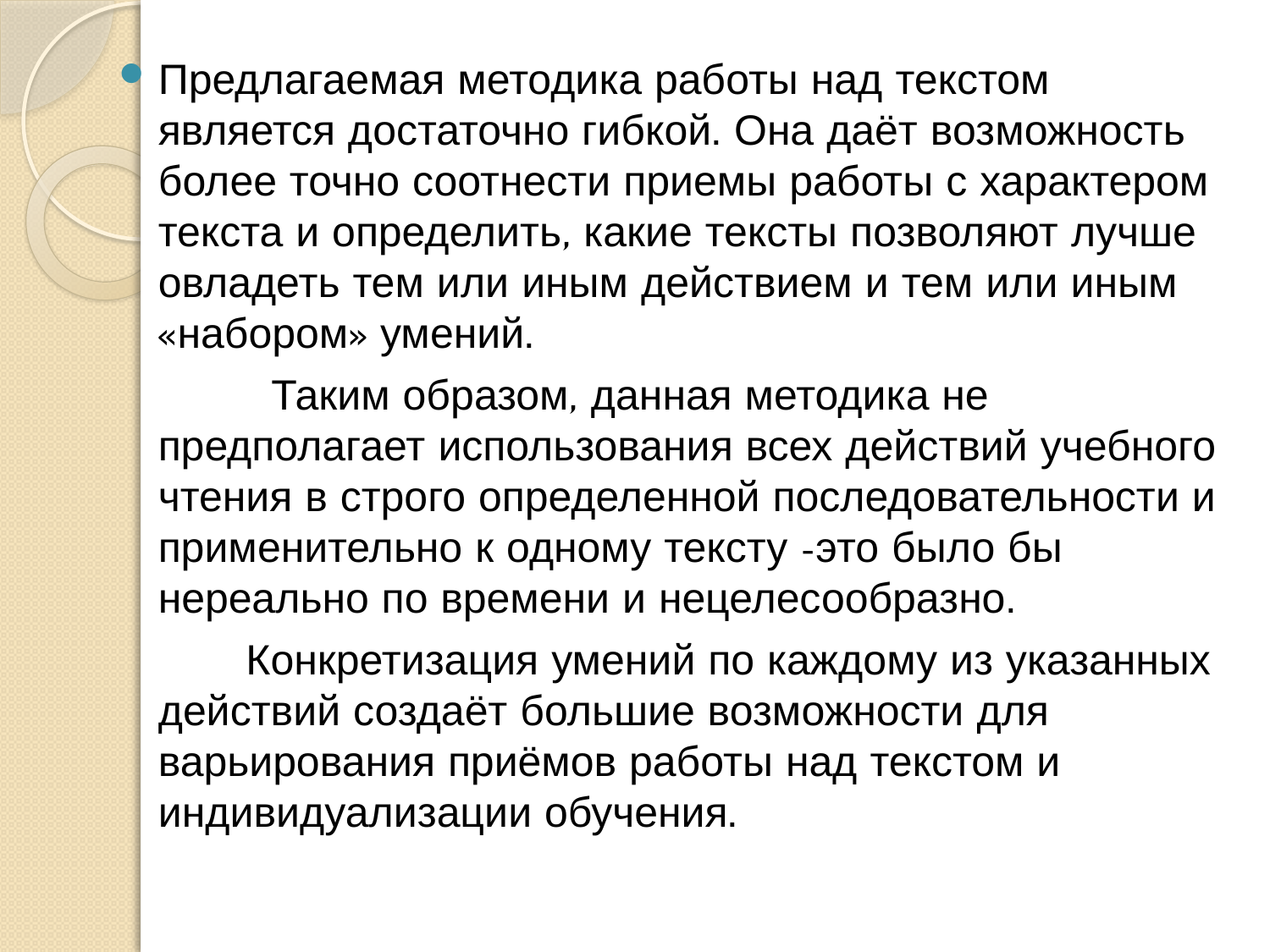

Предлагаемая методика работы над текстом является достаточно гибкой. Она даёт возможность более точно соотнести приемы работы с характером текста и определить, какие тексты позволяют лучше овладеть тем или иным действием и тем или иным «набором» умений.
            Таким образом, данная методика не предполагает использования всех действий учебного чтения в строго определенной последовательности и применительно к одному тексту -это было бы нереально по времени и нецелесообразно.
          Конкретизация умений по каждому из указанных действий создаёт большие возможности для варьирования приёмов работы над текстом и индивидуализации обучения.